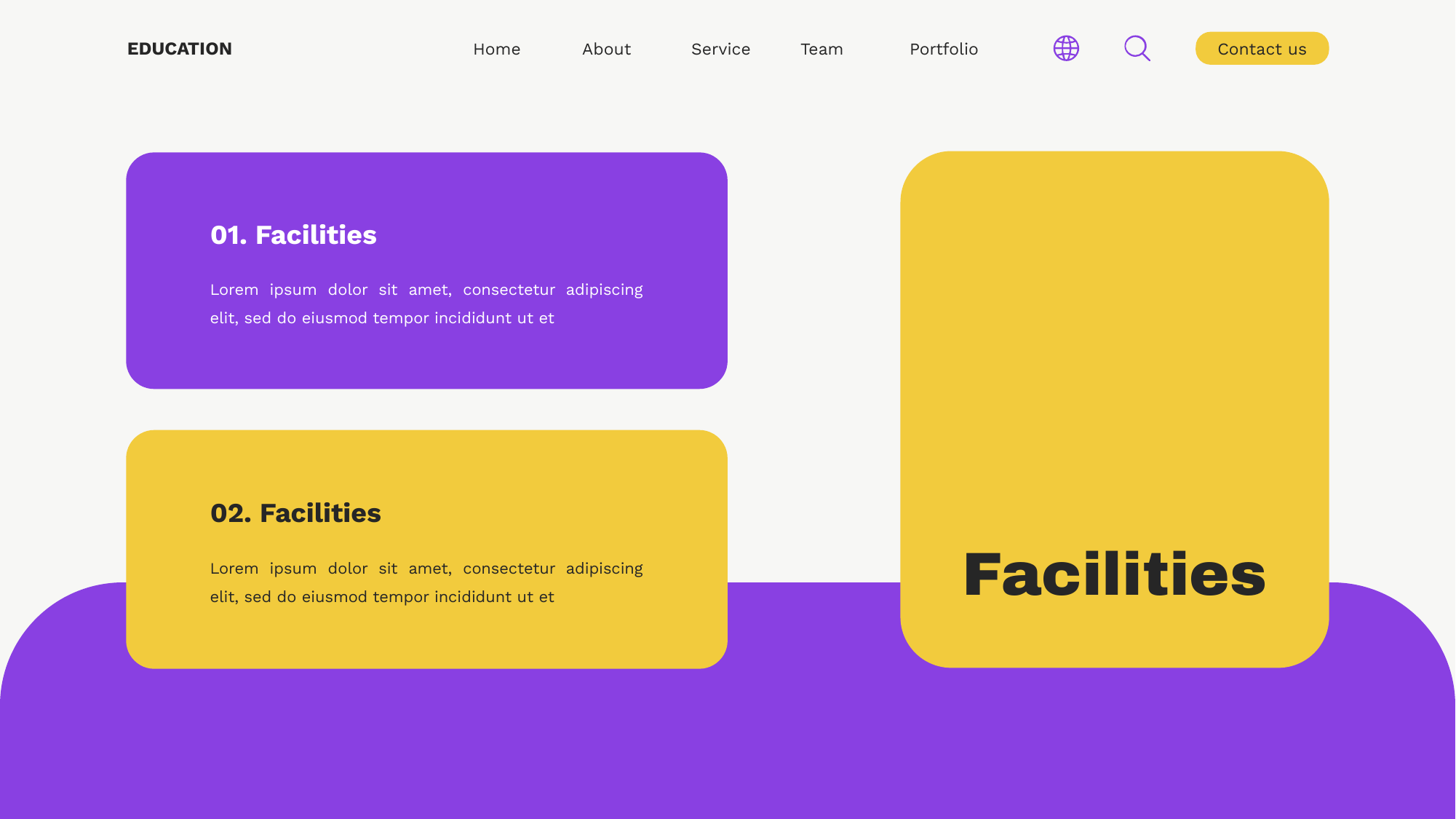

EDUCATION
Contact us
Home	About	Service	Team	Portfolio

01. Facilities
Lorem ipsum dolor sit amet, consectetur adipiscing elit, sed do eiusmod tempor incididunt ut et

02. Facilities
Lorem ipsum dolor sit amet, consectetur adipiscing elit, sed do eiusmod tempor incididunt ut et
Facilities